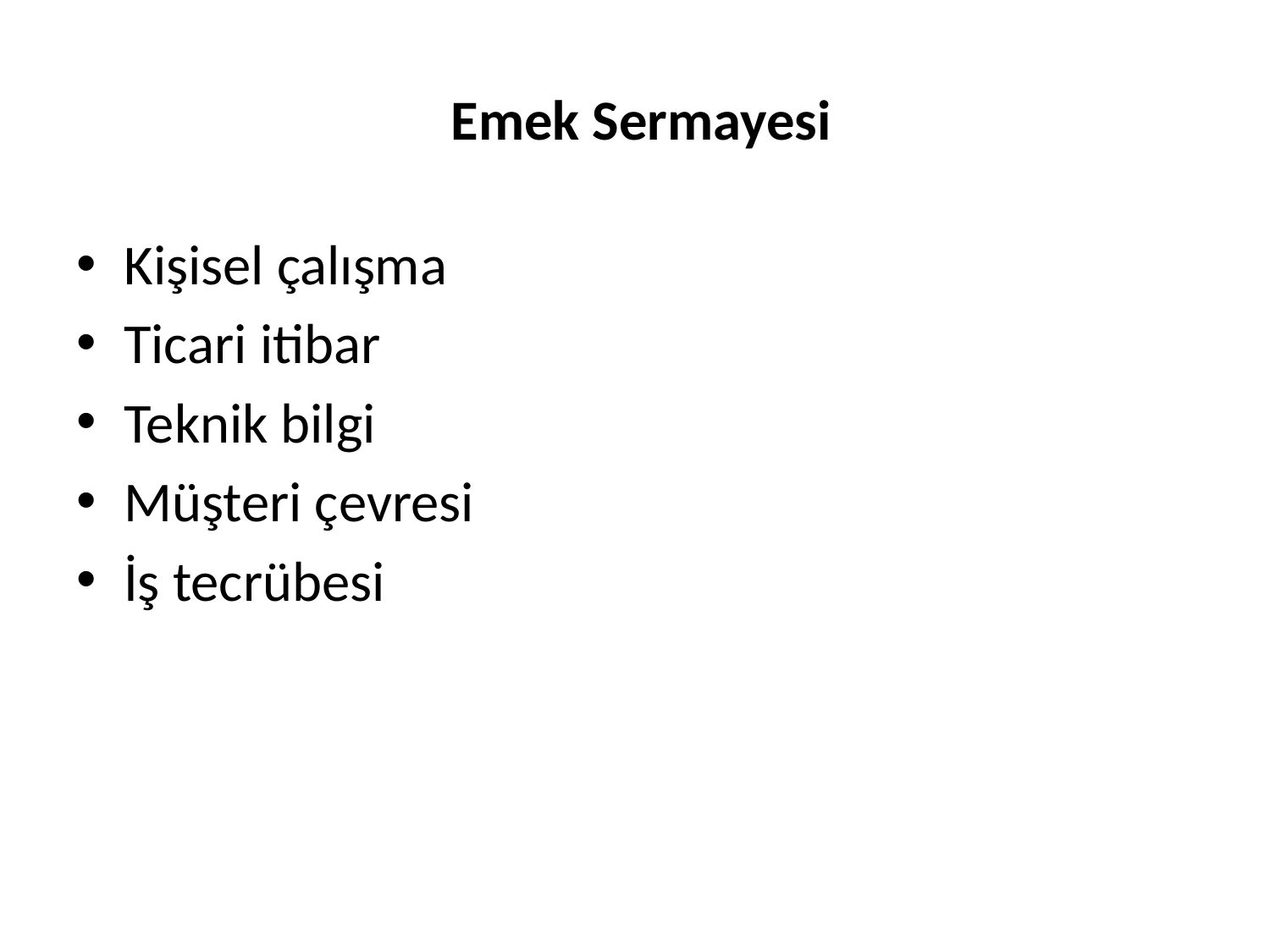

# Emek Sermayesi
Kişisel çalışma
Ticari itibar
Teknik bilgi
Müşteri çevresi
İş tecrübesi